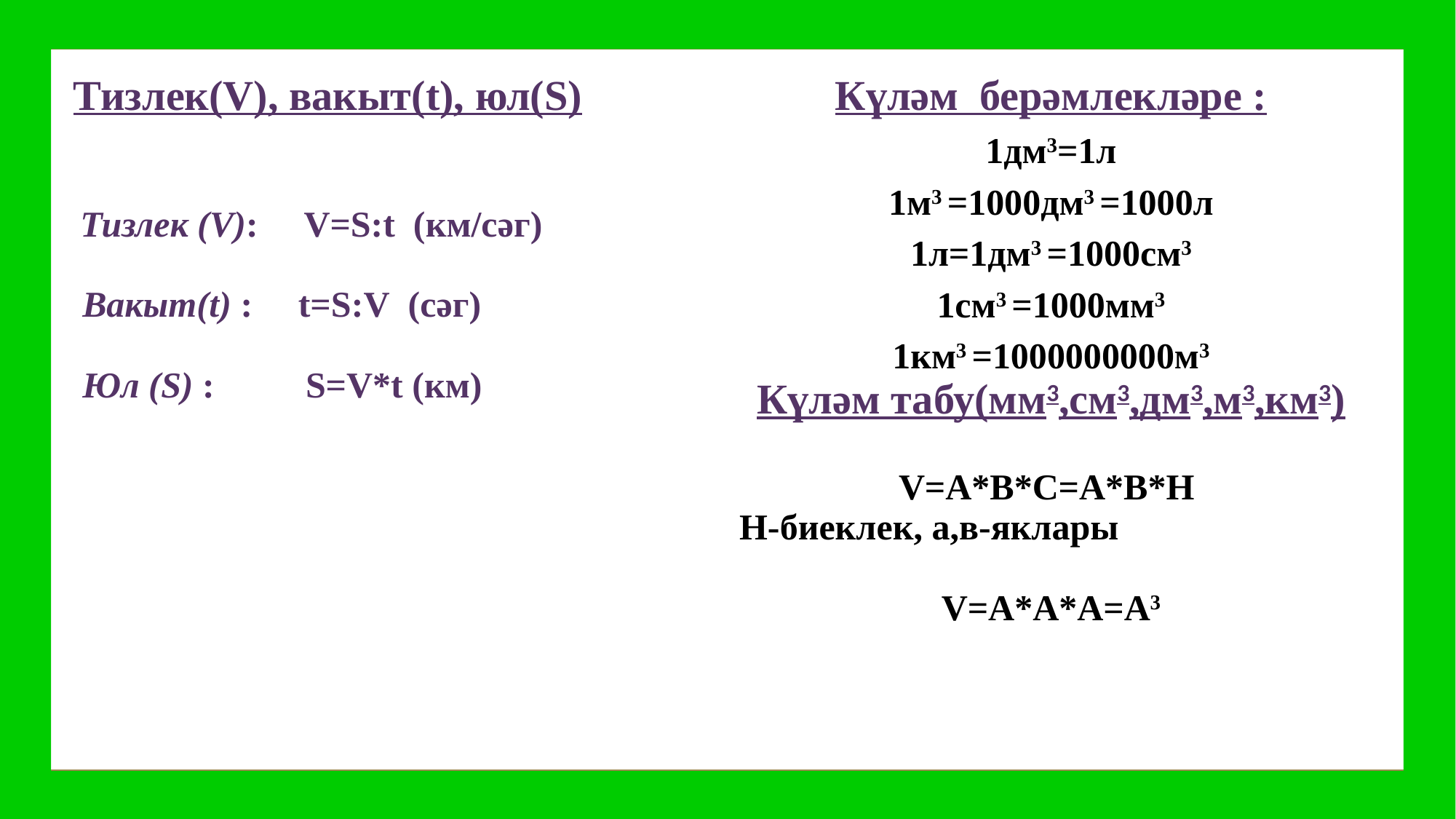

#
| Тизлек(V), вакыт(t), юл(S) Тизлек (V): V=S:t (км/сәг) Вакыт(t) : t=S:V (сәг) Юл (S) : S=V\*t (км) | Күләм берәмлекләре : 1дм3=1л 1м3 =1000дм3 =1000л 1л=1дм3 =1000см3 1см3 =1000мм3 1км3 =1000000000м3 Күләм табу(мм3,см3,дм3,м3,км3) V=A\*B\*C=A\*B\*H H-биеклек, а,в-яклары V=A\*A\*A=A3 |
| --- | --- |